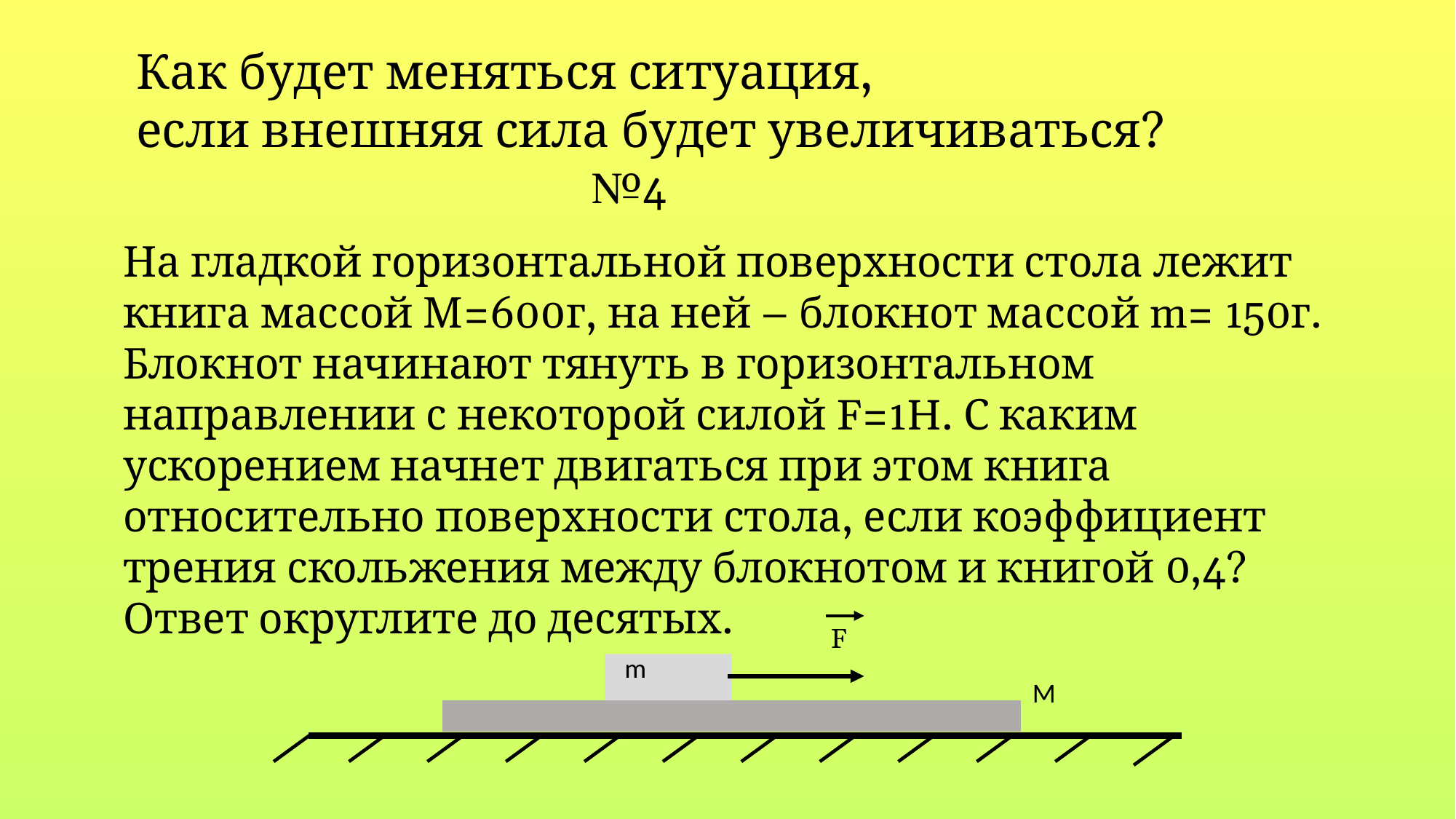

Как будет меняться ситуация,
если внешняя сила будет увеличиваться?
№4
На гладкой горизонтальной поверхности стола лежит книга массой М=600г, на ней – блокнот массой m= 150г. Блокнот начинают тянуть в горизонтальном направлении с некоторой силой F=1H. С каким ускорением начнет двигаться при этом книга относительно поверхности стола, если коэффициент трения скольжения между блокнотом и книгой 0,4? Ответ округлите до десятых.
F
m

M